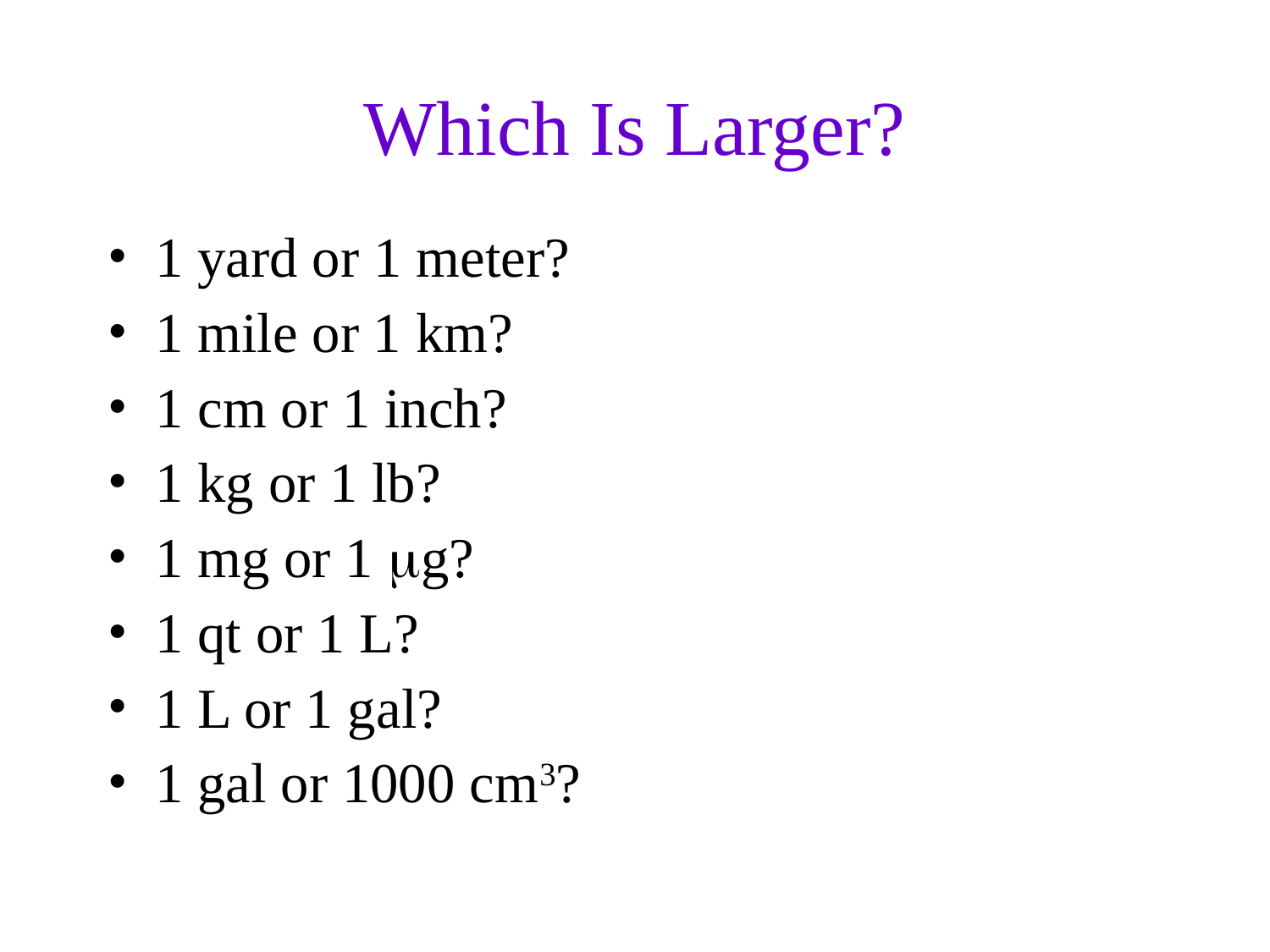

Which Is Larger?
1 yard or 1 meter?
1 mile or 1 km?
1 cm or 1 inch?
1 kg or 1 lb?
1 mg or 1 μg?
1 qt or 1 L?
1 L or 1 gal?
1 gal or 1000 cm3?